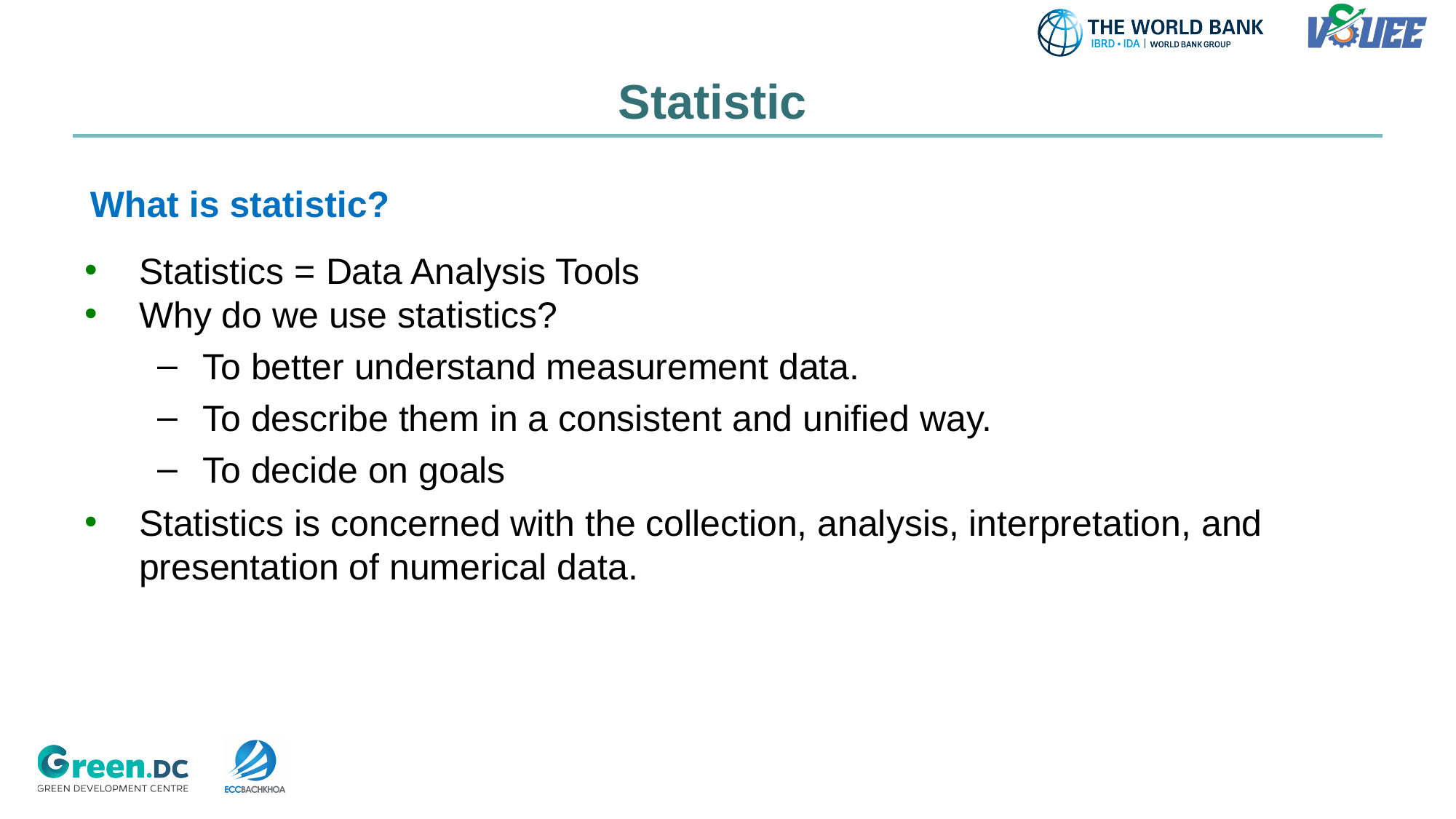

# Statistic
What is statistic?
Statistics = Data Analysis Tools
Why do we use statistics?
To better understand measurement data.
To describe them in a consistent and unified way.
To decide on goals
Statistics is concerned with the collection, analysis, interpretation, and presentation of numerical data.